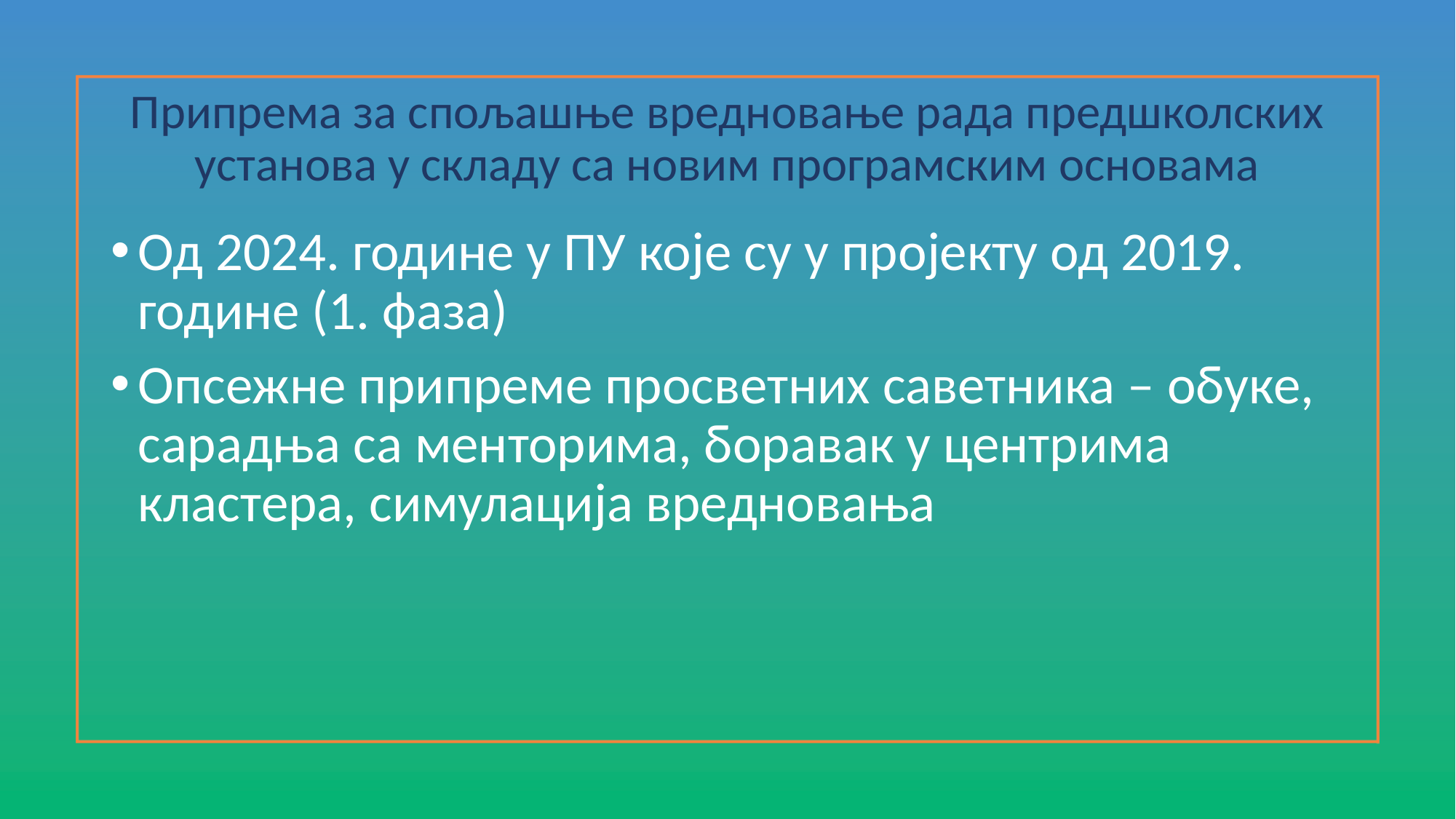

# Припрема за спољашње вредновање рада предшколских установа у складу са новим програмским основама
Од 2024. године у ПУ које су у пројекту од 2019. године (1. фаза)
Опсежне припреме просветних саветника – обуке, сарадња са менторима, боравак у центрима кластера, симулација вредновања